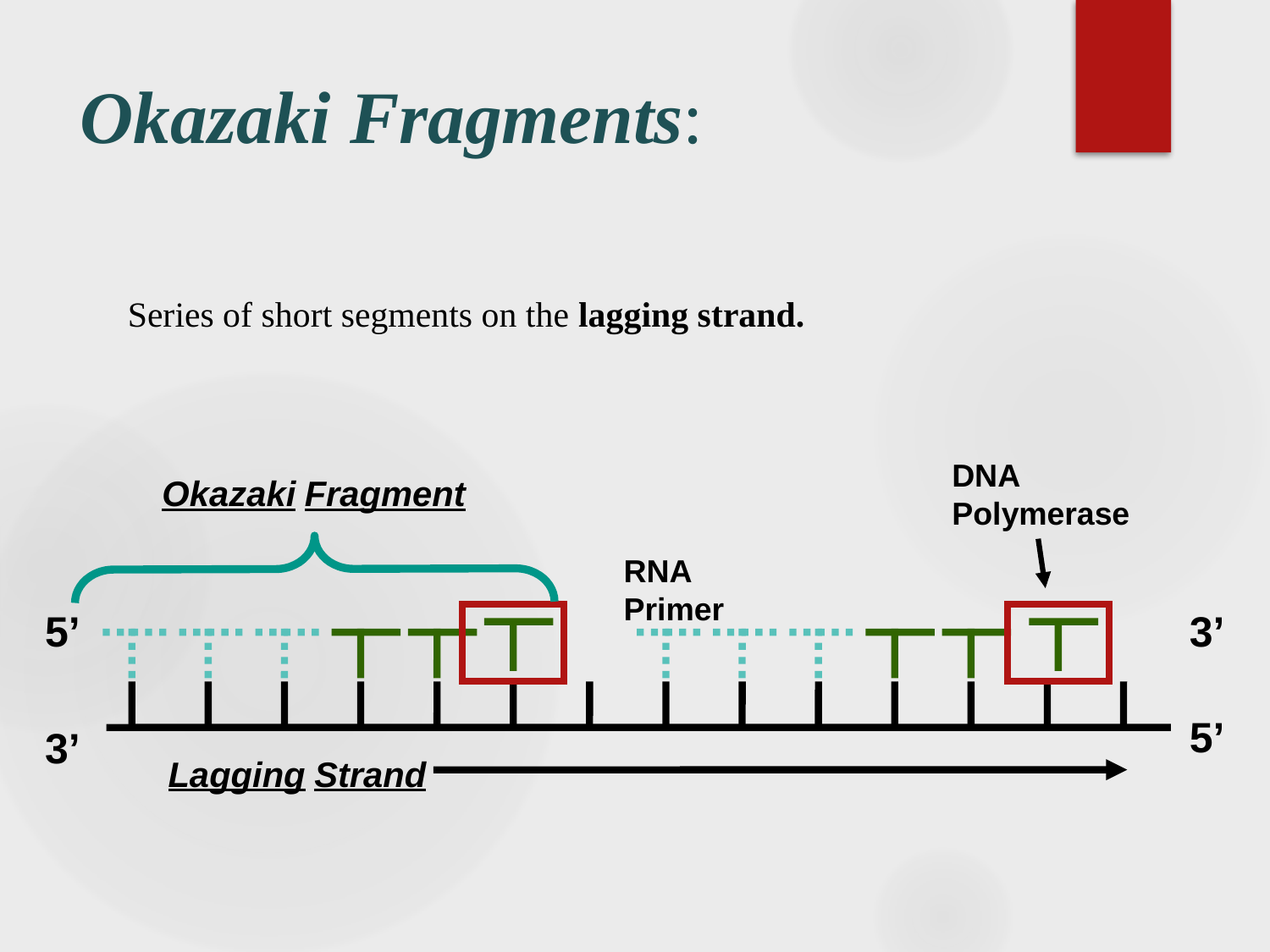

# Okazaki Fragments:
Series of short segments on the lagging strand.

DNA
Polymerase

RNA
Primer
5’
3’

5’
3’

Lagging Strand

Okazaki Fragment